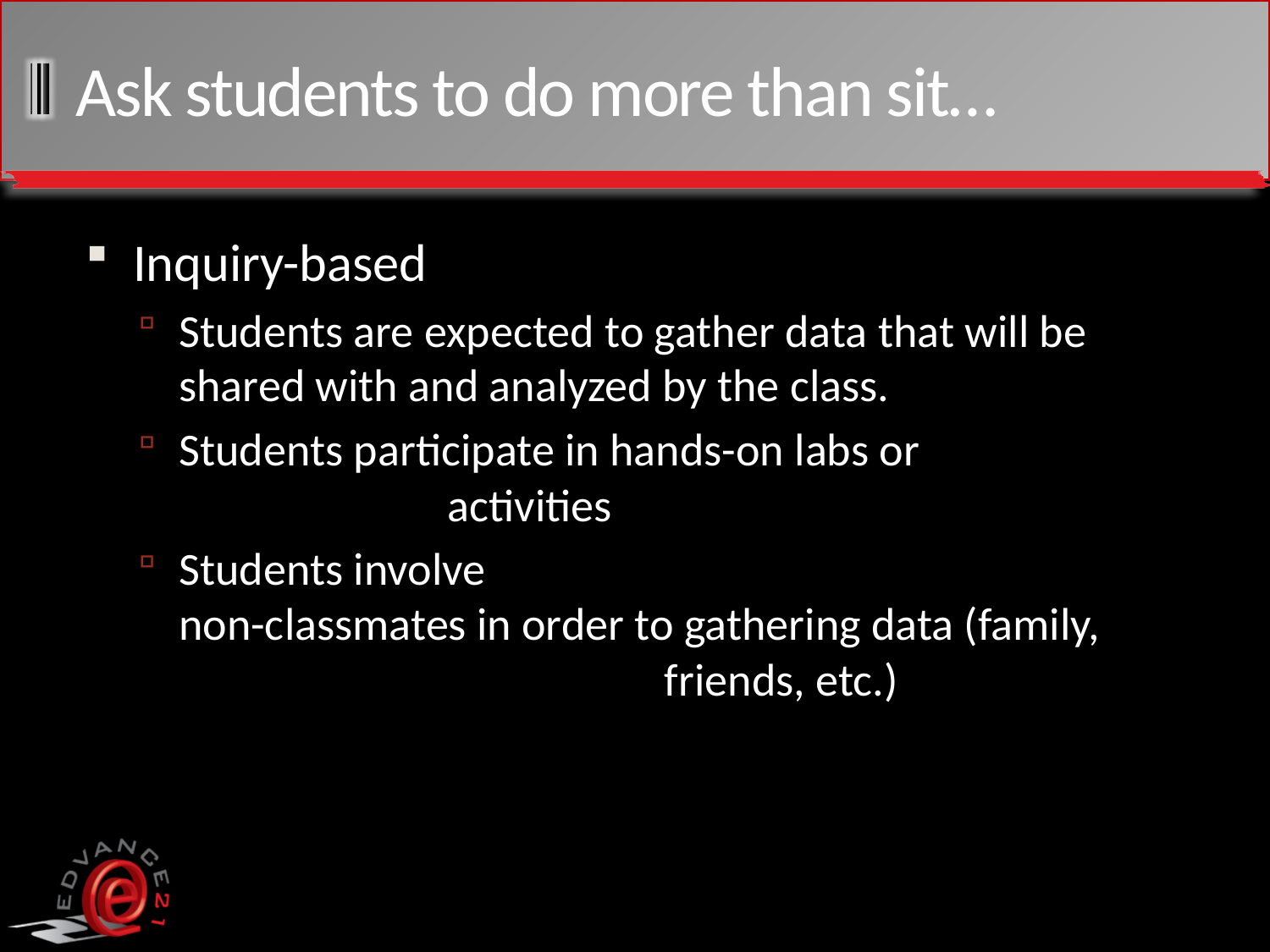

# Ask students to do more than sit…
Inquiry-based
Students are expected to gather data that will be shared with and analyzed by the class.
Students participate in hands-on labs or                                                     activities
Students involve                                                            non-classmates in order to gathering data (family,                                                        friends, etc.)